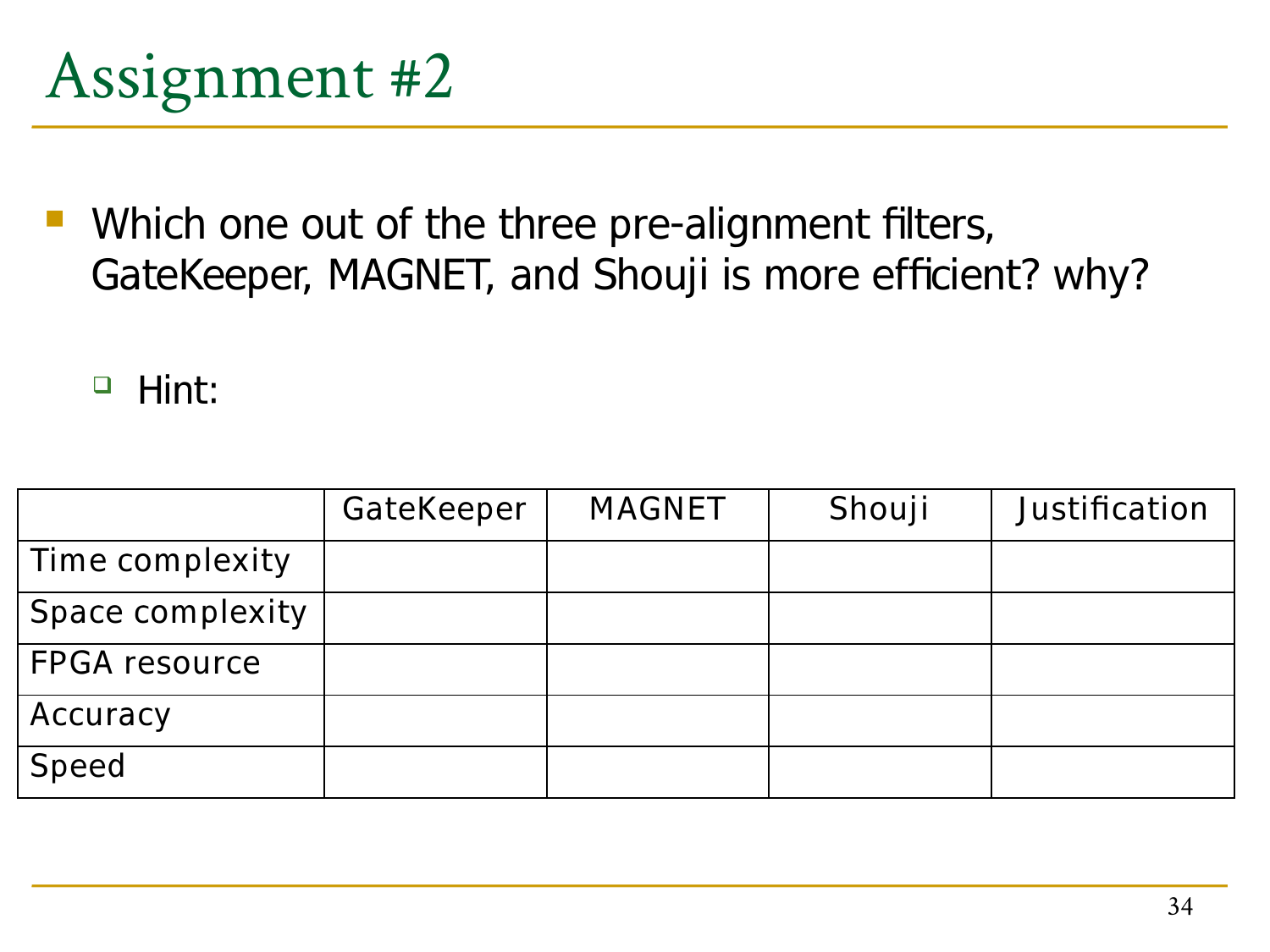

# Assignment #2
Which one out of the three pre-alignment filters, GateKeeper, MAGNET, and Shouji is more efficient? why?

Hint:
|  | GateKeeper | MAGNET | Shouji | Justification |
| --- | --- | --- | --- | --- |
| Time complexity |  |  |  |  |
| Space complexity |  |  |  |  |
| FPGA resource |  |  |  |  |
| Accuracy |  |  |  |  |
| Speed |  |  |  |  |
34